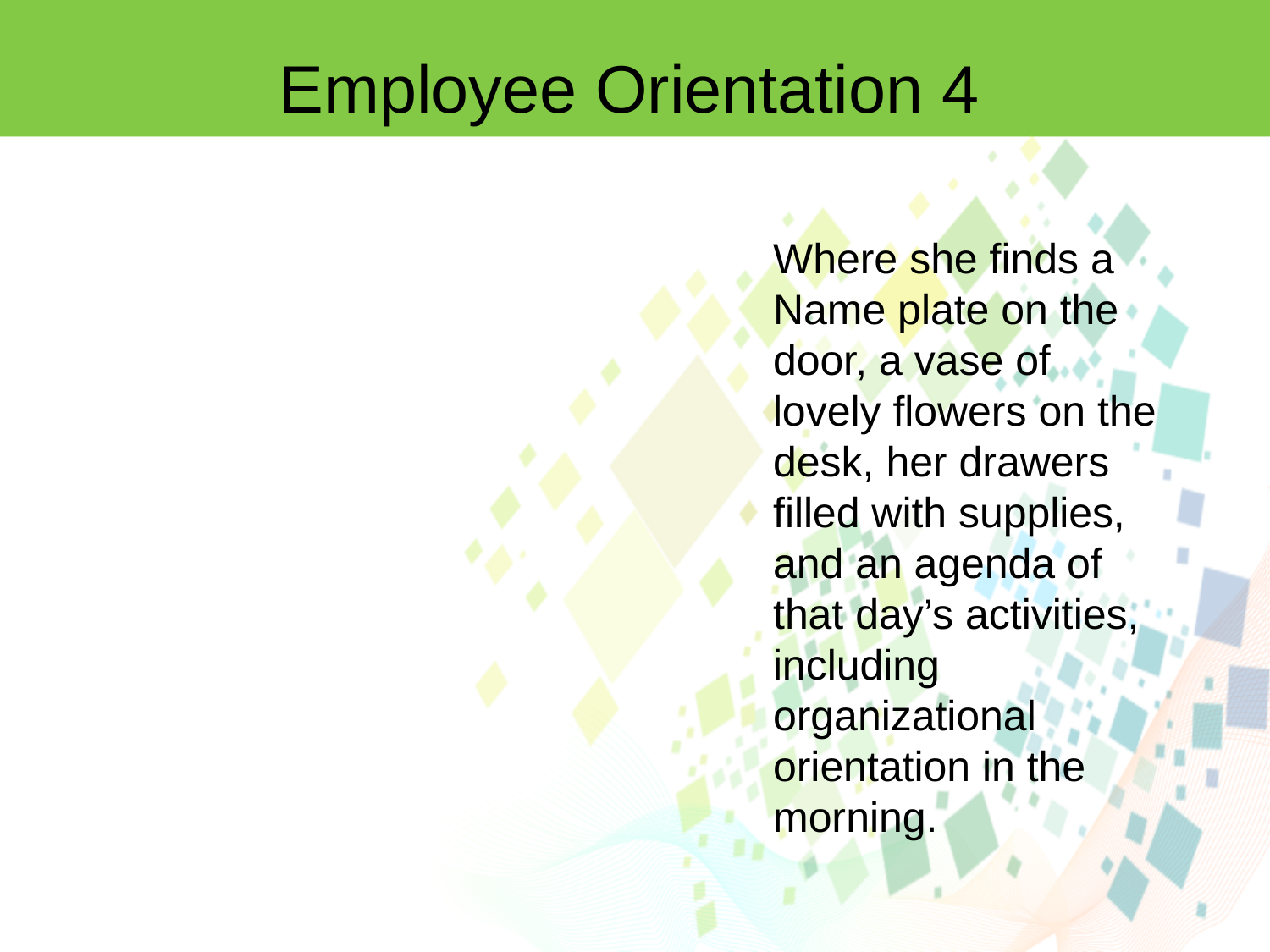

Employee Orientation 4
Where she finds a
Name plate on the door, a vase of lovely flowers on the desk, her drawers filled with supplies, and an agenda of that day’s activities, including organizational orientation in the morning.